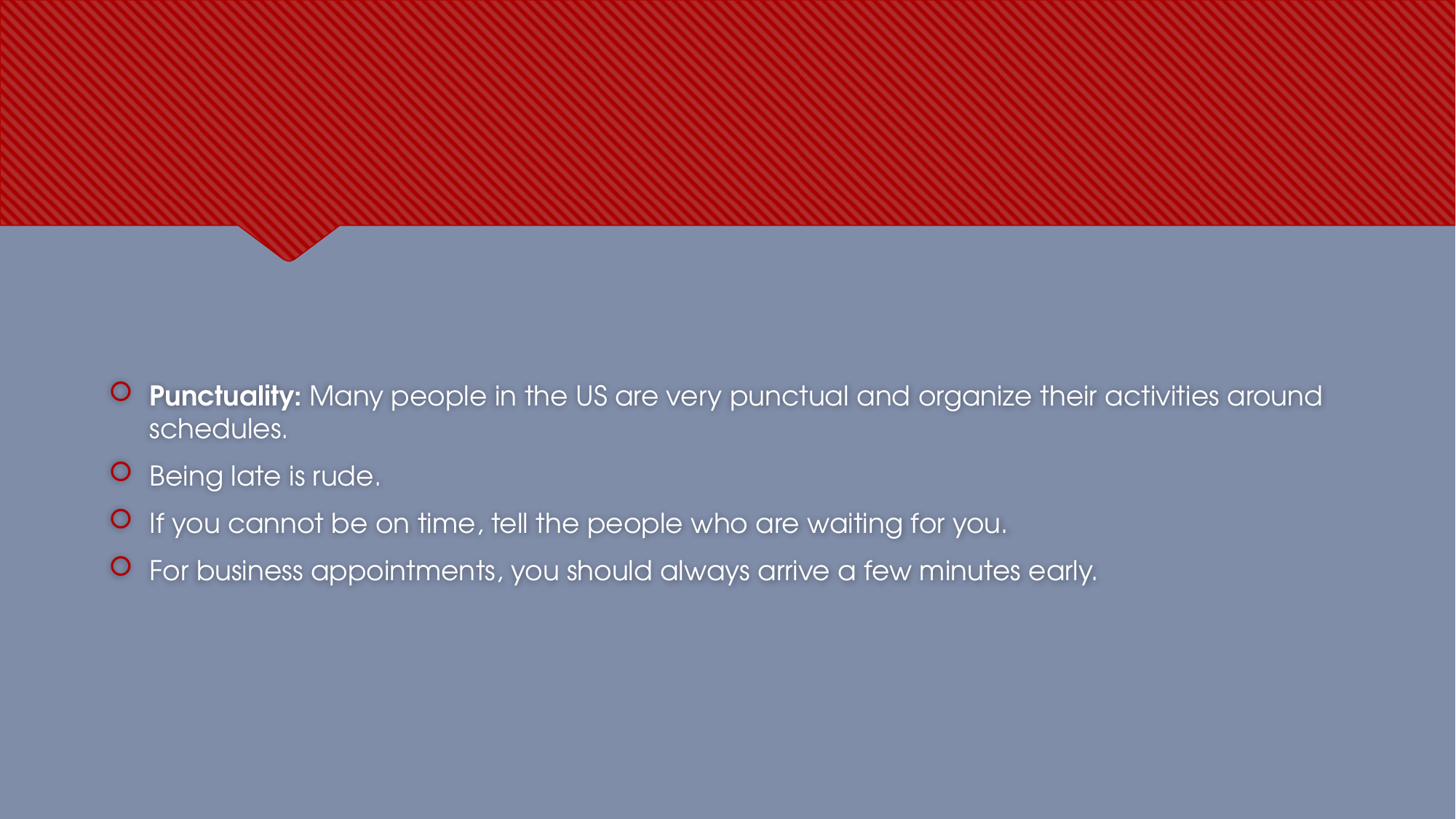

#

Punctuality: Many people in the US are very punctual and organize their activities around schedules.
Being late is rude.
If you cannot be on time, tell the people who are waiting for you.
For business appointments, you should always arrive a few minutes early.